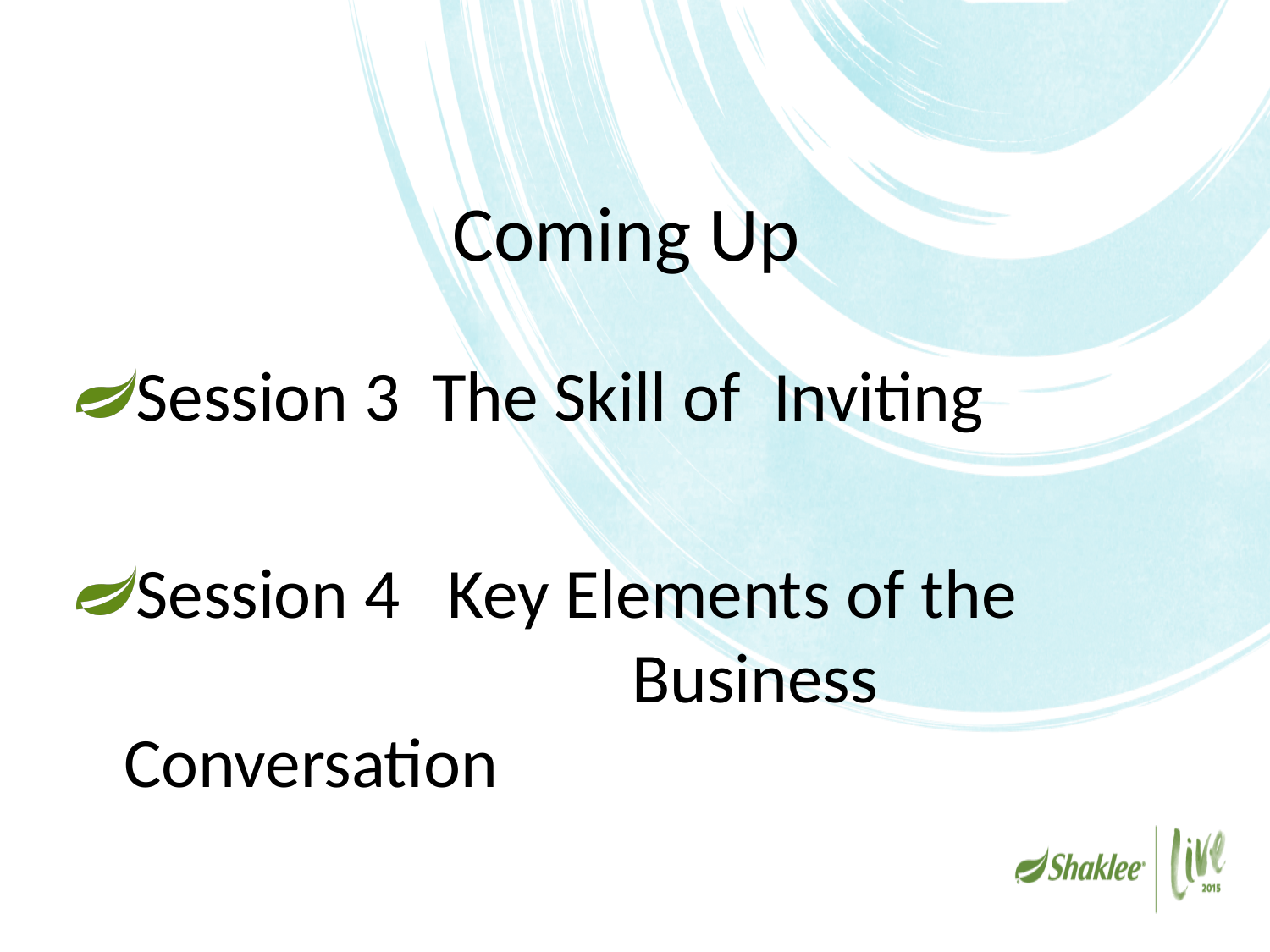

# Coming Up
Session 3  The Skill of  Inviting

Session 4   Key Elements of the 					Business Conversation